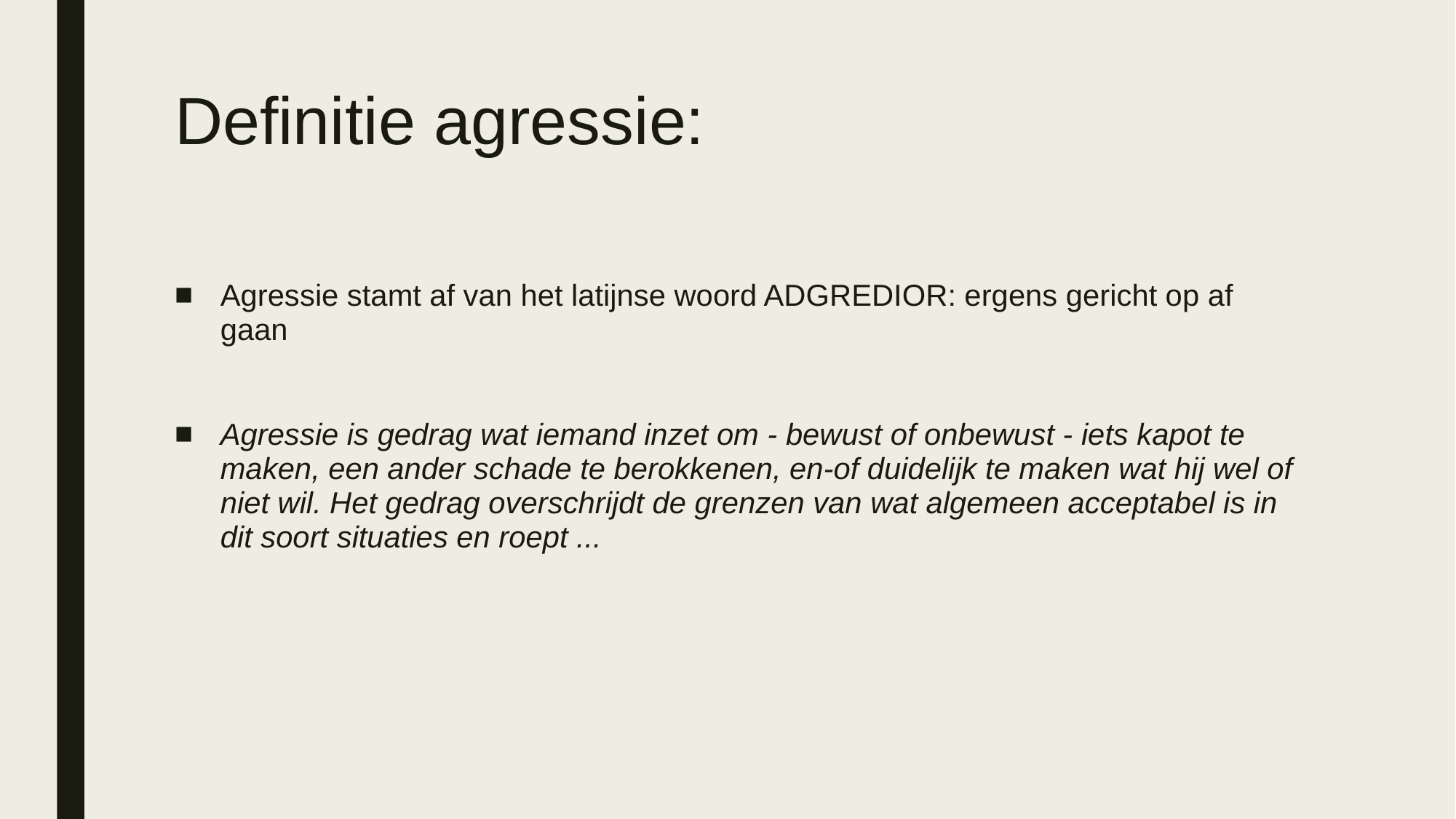

# Definitie agressie:
Agressie stamt af van het latijnse woord ADGREDIOR: ergens gericht op af gaan

Agressie is gedrag wat iemand inzet om - bewust of onbewust - iets kapot te maken, een ander schade te berokkenen, en-of duidelijk te maken wat hij wel of niet wil. Het gedrag overschrijdt de grenzen van wat algemeen acceptabel is in dit soort situaties en roept ...